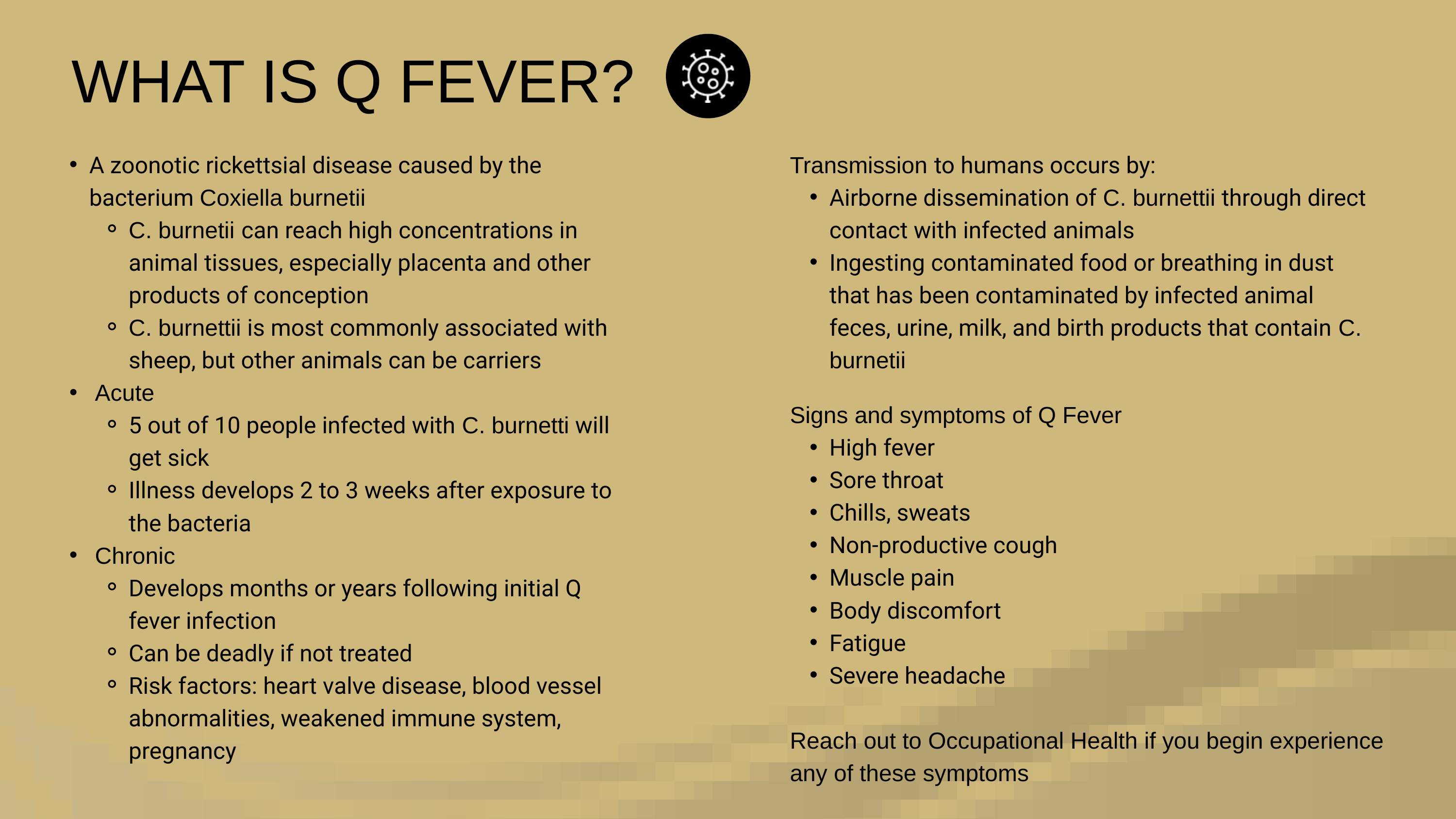

WHAT IS Q FEVER?

A zoonotic rickettsial disease caused by the bacterium Coxiella burnetii
C. burnetii can reach high concentrations in animal tissues, especially placenta and other products of conception
C. burnettii is most commonly associated with sheep, but other animals can be carriers
 Acute
5 out of 10 people infected with C. burnetti will get sick
Illness develops 2 to 3 weeks after exposure to the bacteria
 Chronic
Develops months or years following initial Q fever infection
Can be deadly if not treated
Risk factors: heart valve disease, blood vessel abnormalities, weakened immune system, pregnancy

Transmission to humans occurs by:
Airborne dissemination of C. burnettii through direct contact with infected animals
Ingesting contaminated food or breathing in dust that has been contaminated by infected animal feces, urine, milk, and birth products that contain C. burnetii

Signs and symptoms of Q Fever
High fever
Sore throat
Chills, sweats
Non-productive cough
Muscle pain
Body discomfort
Fatigue
Severe headache

Reach out to Occupational Health if you begin experience any of these symptoms